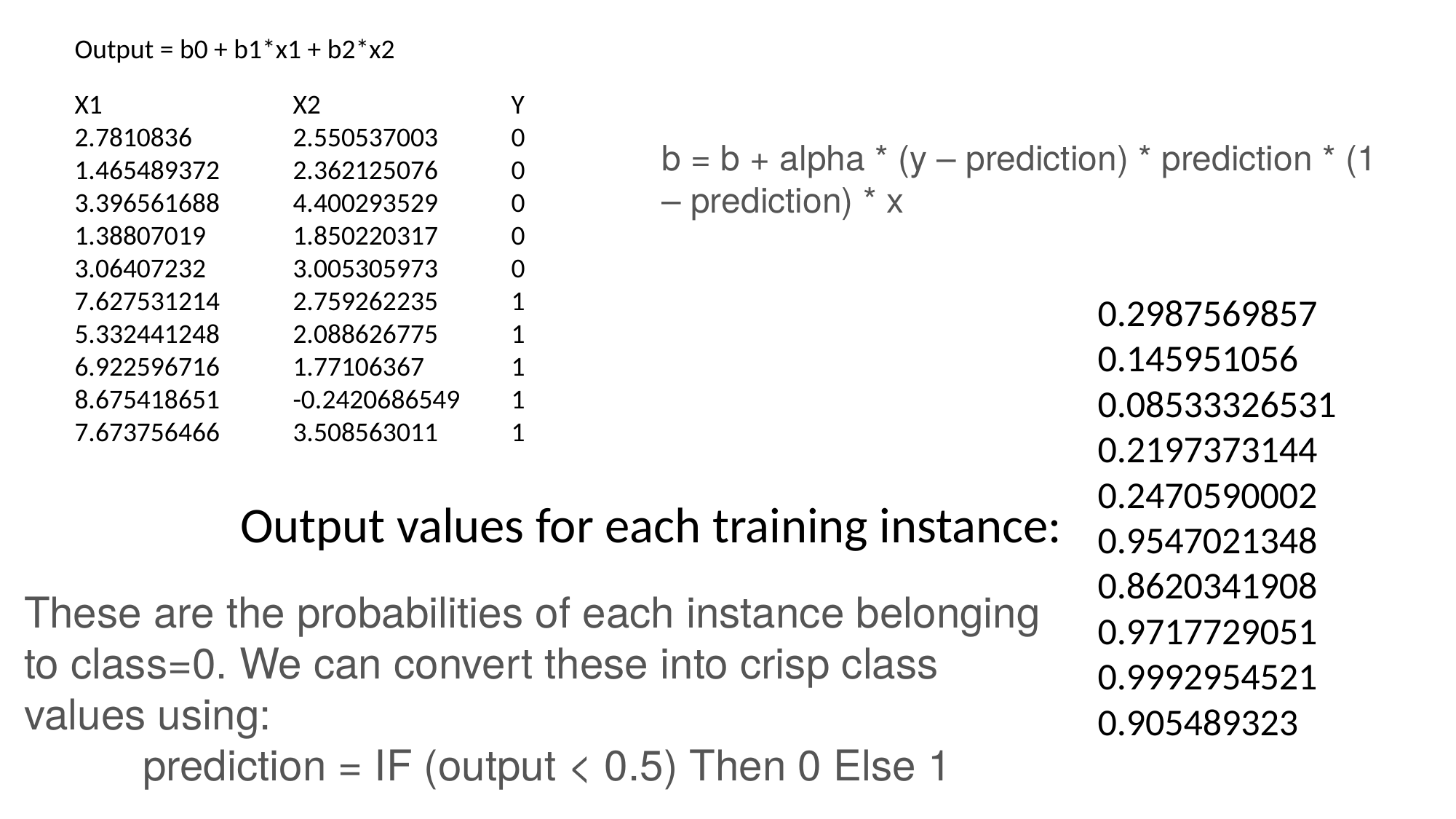

Output = b0 + b1*x1 + b2*x2
X1		X2		Y
2.7810836	2.550537003	0
1.465489372	2.362125076	0
3.396561688	4.400293529	0
1.38807019	1.850220317	0
3.06407232	3.005305973	0
7.627531214	2.759262235	1
5.332441248	2.088626775	1
6.922596716	1.77106367	1
8.675418651	-0.2420686549	1
7.673756466	3.508563011	1
b = b + alpha * (y – prediction) * prediction * (1 – prediction) * x

0.2987569857
0.145951056
0.08533326531
0.2197373144
0.2470590002
0.9547021348
0.8620341908
0.9717729051
0.9992954521
0.905489323
Output values for each training instance:
These are the probabilities of each instance belonging to class=0. We can convert these into crisp class values using:
prediction = IF (output < 0.5) Then 0 Else 1